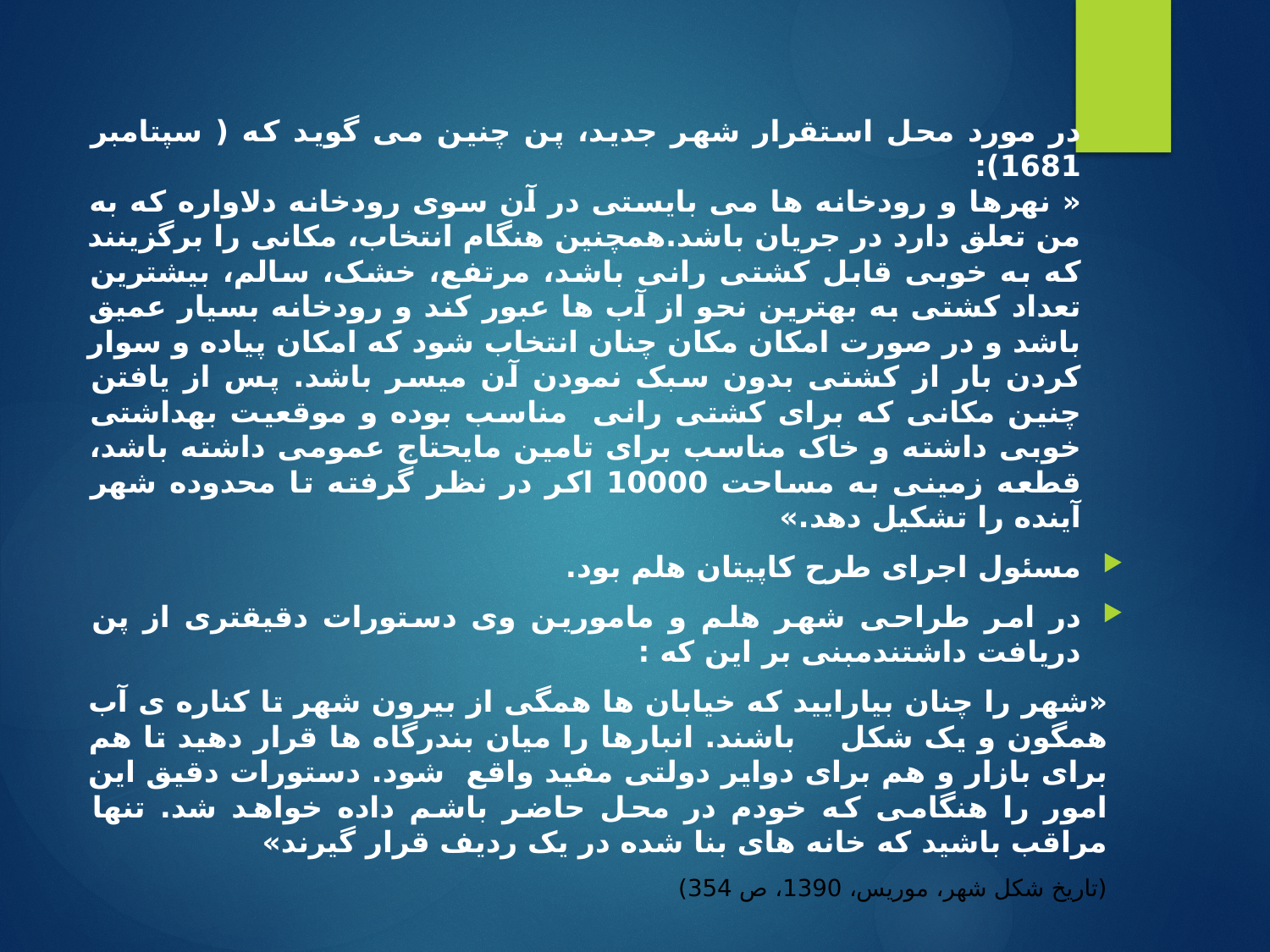

در مورد محل استقرار شهر جدید، پن چنین می گوید که ( سپتامبر 1681):
« نهرها و رودخانه ها می بایستی در آن سوی رودخانه دلاواره که به من تعلق دارد در جریان باشد.همچنین هنگام انتخاب، مکانی را برگزینند که به خوبی قابل کشتی رانی باشد، مرتفع، خشک، سالم، بیشترین تعداد کشتی به بهترین نحو از آب ها عبور کند و رودخانه بسیار عمیق باشد و در صورت امکان مکان چنان انتخاب شود که امکان پیاده و سوار کردن بار از کشتی بدون سبک نمودن آن میسر باشد. پس از یافتن چنین مکانی که برای کشتی رانی  مناسب بوده و موقعیت بهداشتی خوبی داشته و خاک مناسب برای تامین مایحتاج عمومی داشته باشد، قطعه زمینی به مساحت 10000 اکر در نظر گرفته تا محدوده شهر آینده را تشکیل دهد.»
مسئول اجرای طرح کاپیتان هلم بود.
در امر طراحی شهر هلم و مامورین وی دستورات دقیقتری از پن دریافت داشتندمبنی بر این که :
«شهر را چنان بیارایید که خیابان ها همگی از بیرون شهر تا کناره ی آب همگون و یک شکل    باشند. انبارها را میان بندرگاه ها قرار دهید تا هم برای بازار و هم برای دوایر دولتی مفید واقع  شود. دستورات دقیق این امور را هنگامی که خودم در محل حاضر باشم داده خواهد شد. تنها مراقب باشید که خانه های بنا شده در یک ردیف قرار گیرند»
(تاریخ شکل شهر، موریس، 1390، ص 354)